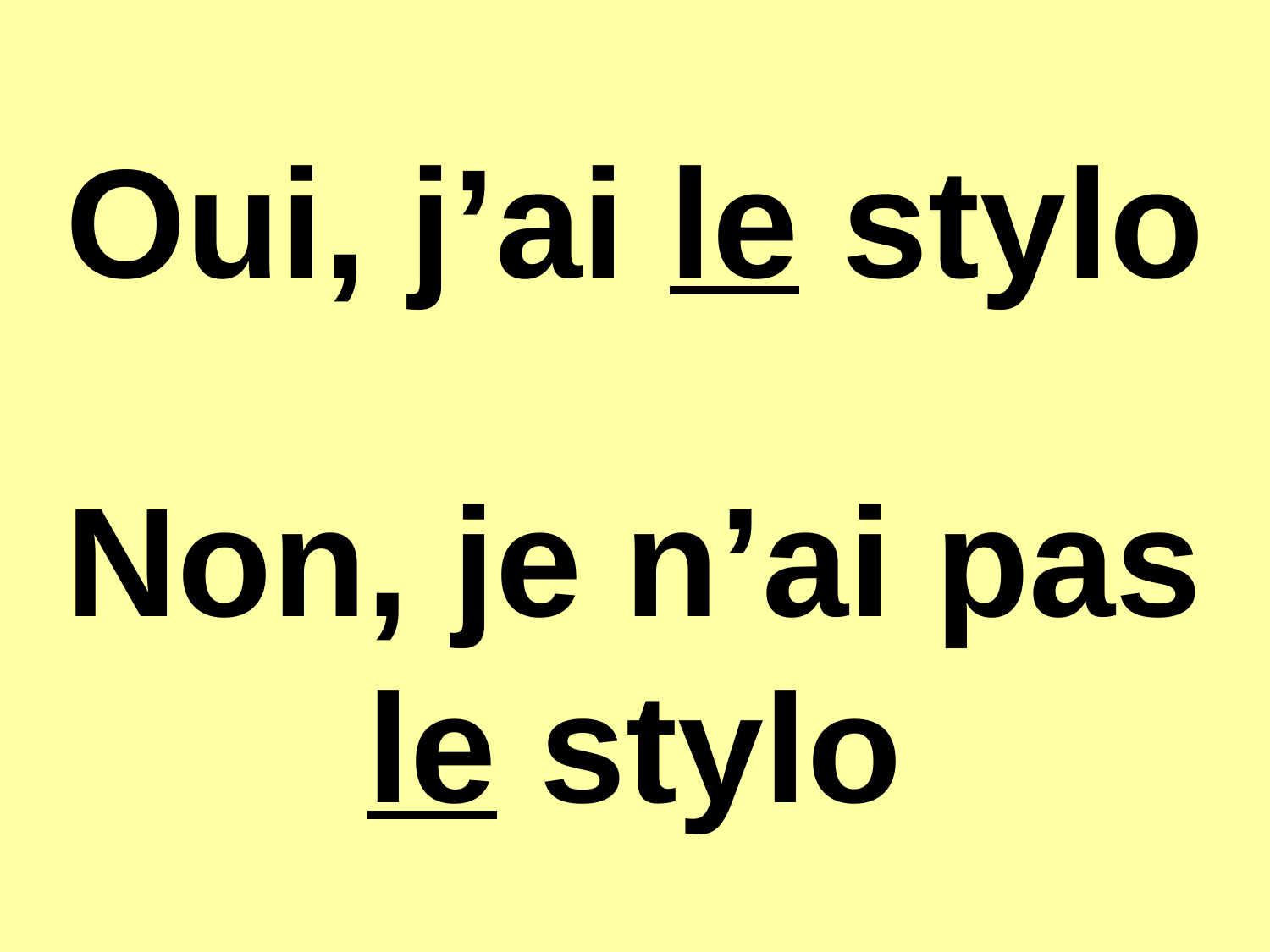

Oui, j’ai le stylo
Non, je n’ai pas le stylo